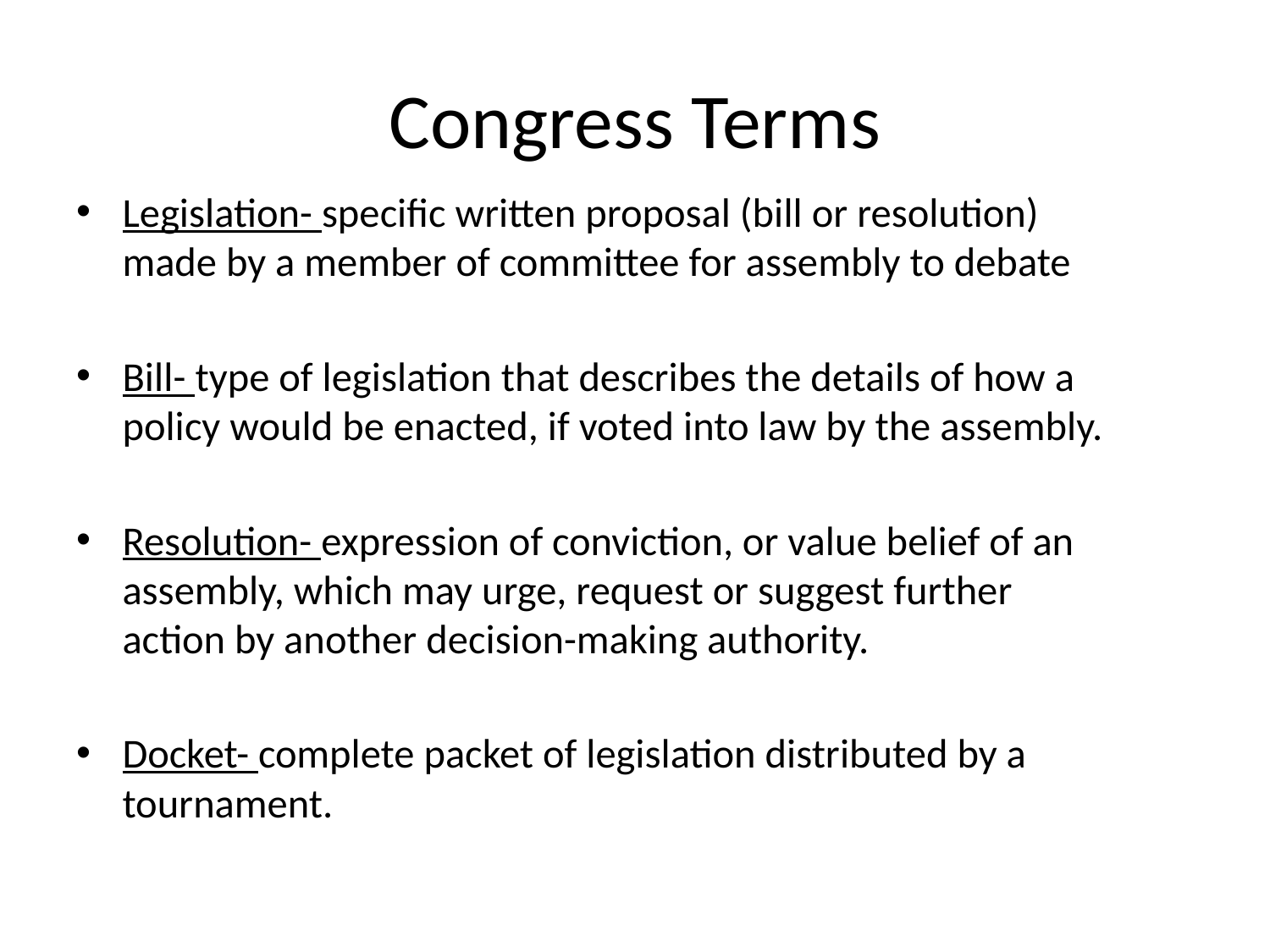

# Congress Terms
Legislation- specific written proposal (bill or resolution) made by a member of committee for assembly to debate

Bill- type of legislation that describes the details of how a policy would be enacted, if voted into law by the assembly.

Resolution- expression of conviction, or value belief of an assembly, which may urge, request or suggest further action by another decision-making authority.

Docket- complete packet of legislation distributed by a tournament.